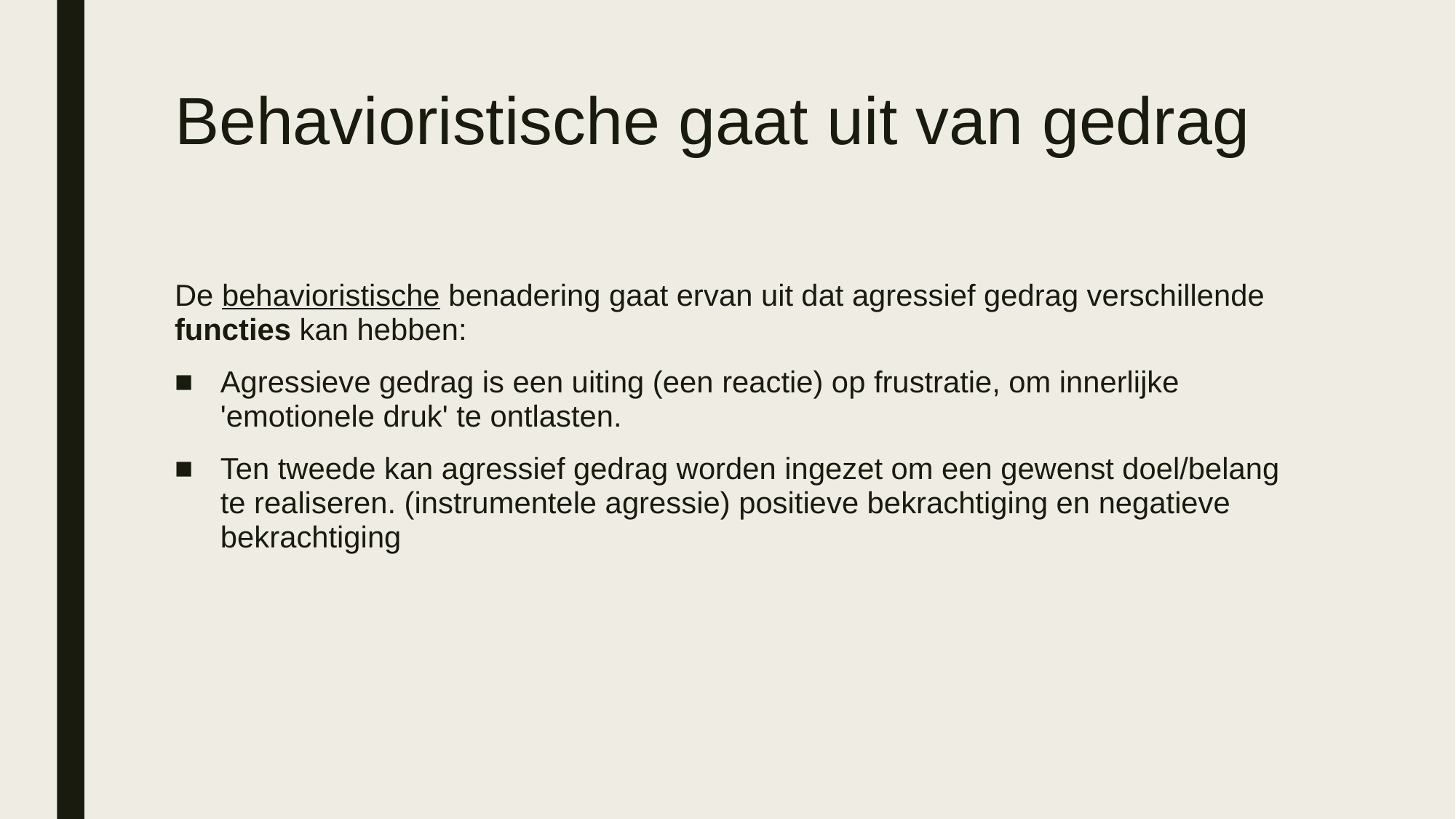

# Behavioristische gaat uit van gedrag
De behavioristische benadering gaat ervan uit dat agressief gedrag verschillende functies kan hebben:
Agressieve gedrag is een uiting (een reactie) op frustratie, om innerlijke 'emotionele druk' te ontlasten.
Ten tweede kan agressief gedrag worden ingezet om een gewenst doel/belang te realiseren. (instrumentele agressie) positieve bekrachtiging en negatieve bekrachtiging